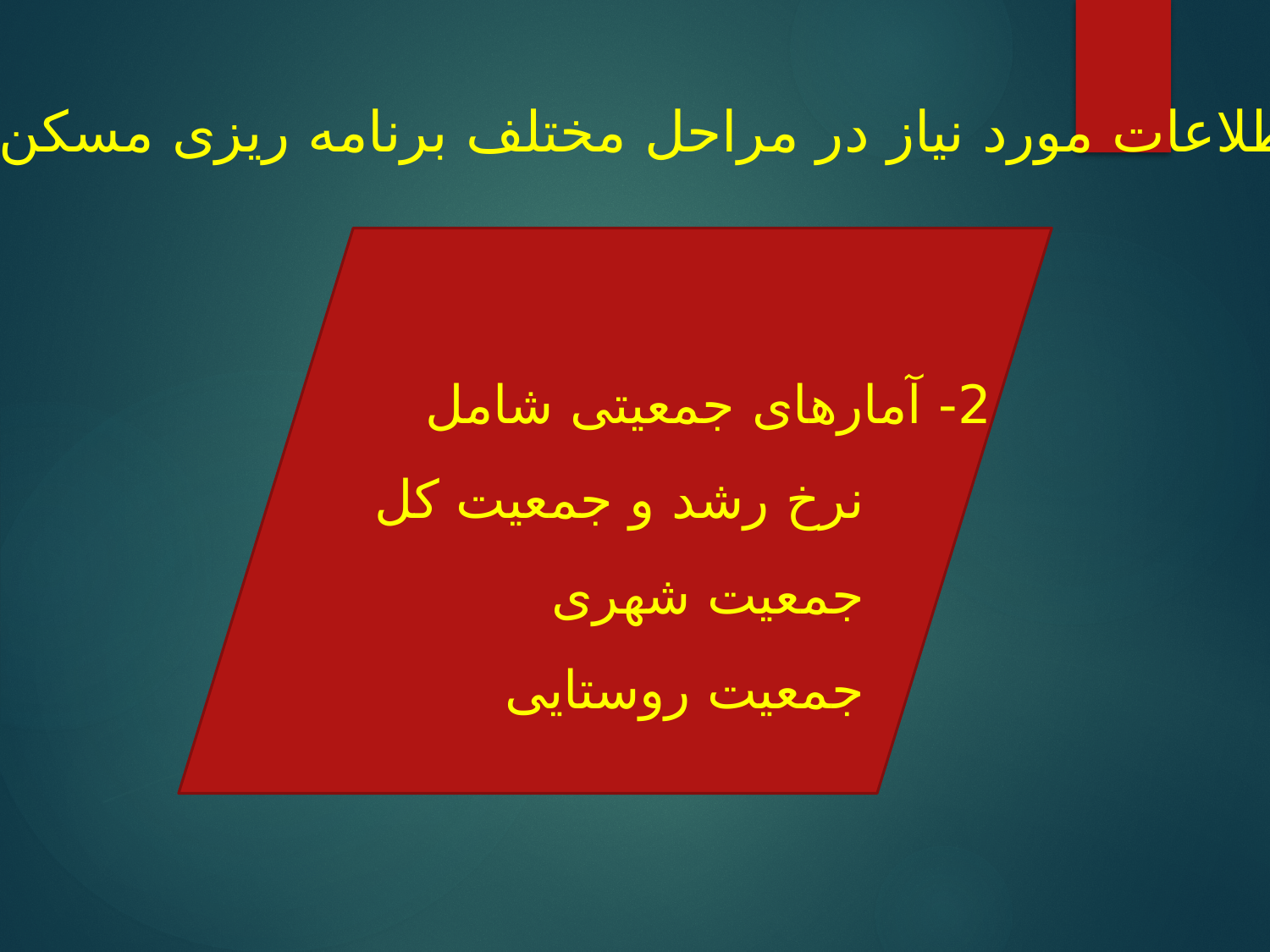

اطلاعات مورد نیاز در مراحل مختلف برنامه ریزی مسکن :

		2- آمارهای جمعیتی شامل
			نرخ رشد و جمعیت کل
			جمعیت شهری
			جمعیت روستایی